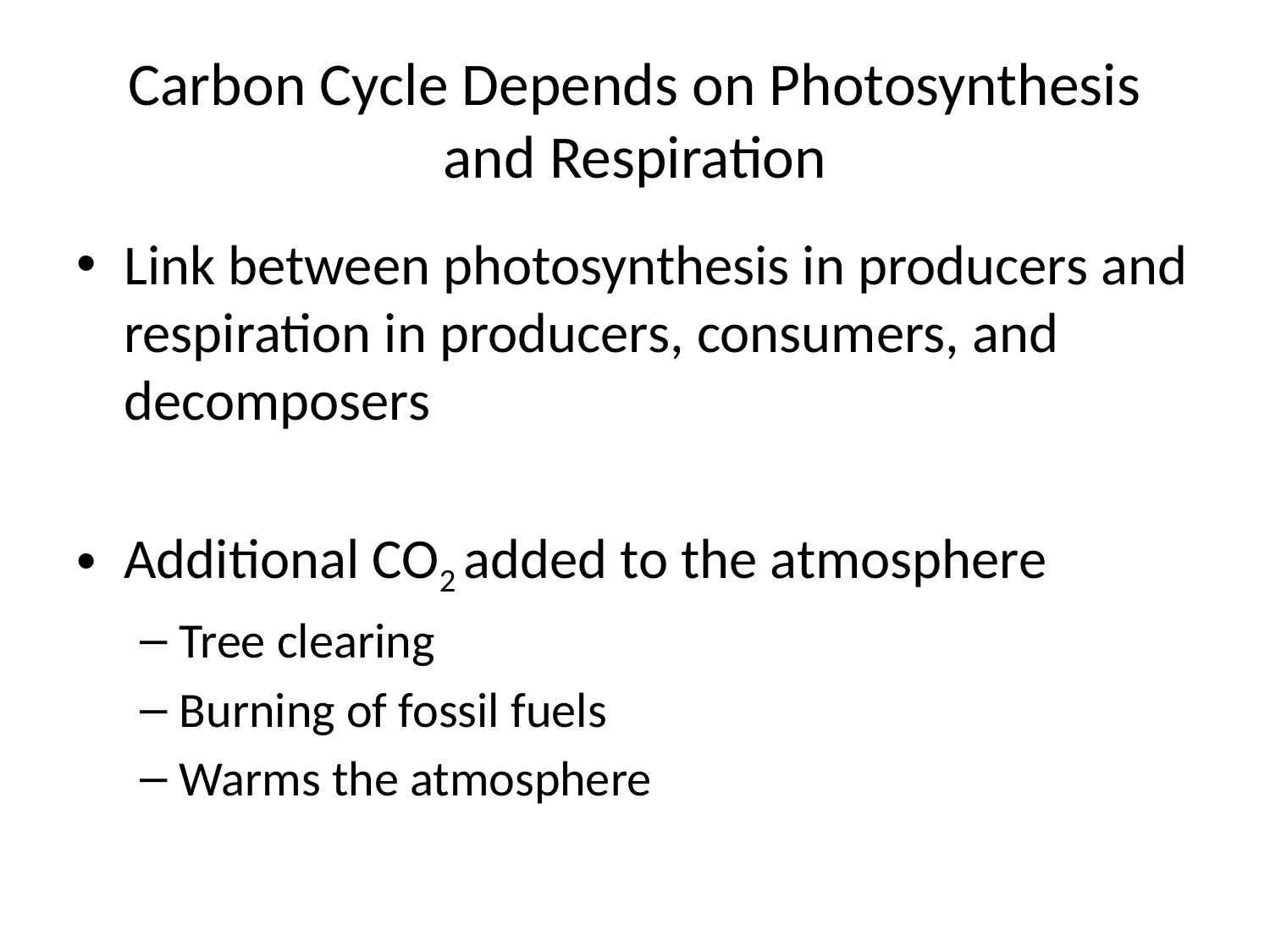

# Carbon Cycle Depends on Photosynthesis and Respiration
Link between photosynthesis in producers and respiration in producers, consumers, and decomposers

Additional CO2 added to the atmosphere
Tree clearing
Burning of fossil fuels
Warms the atmosphere